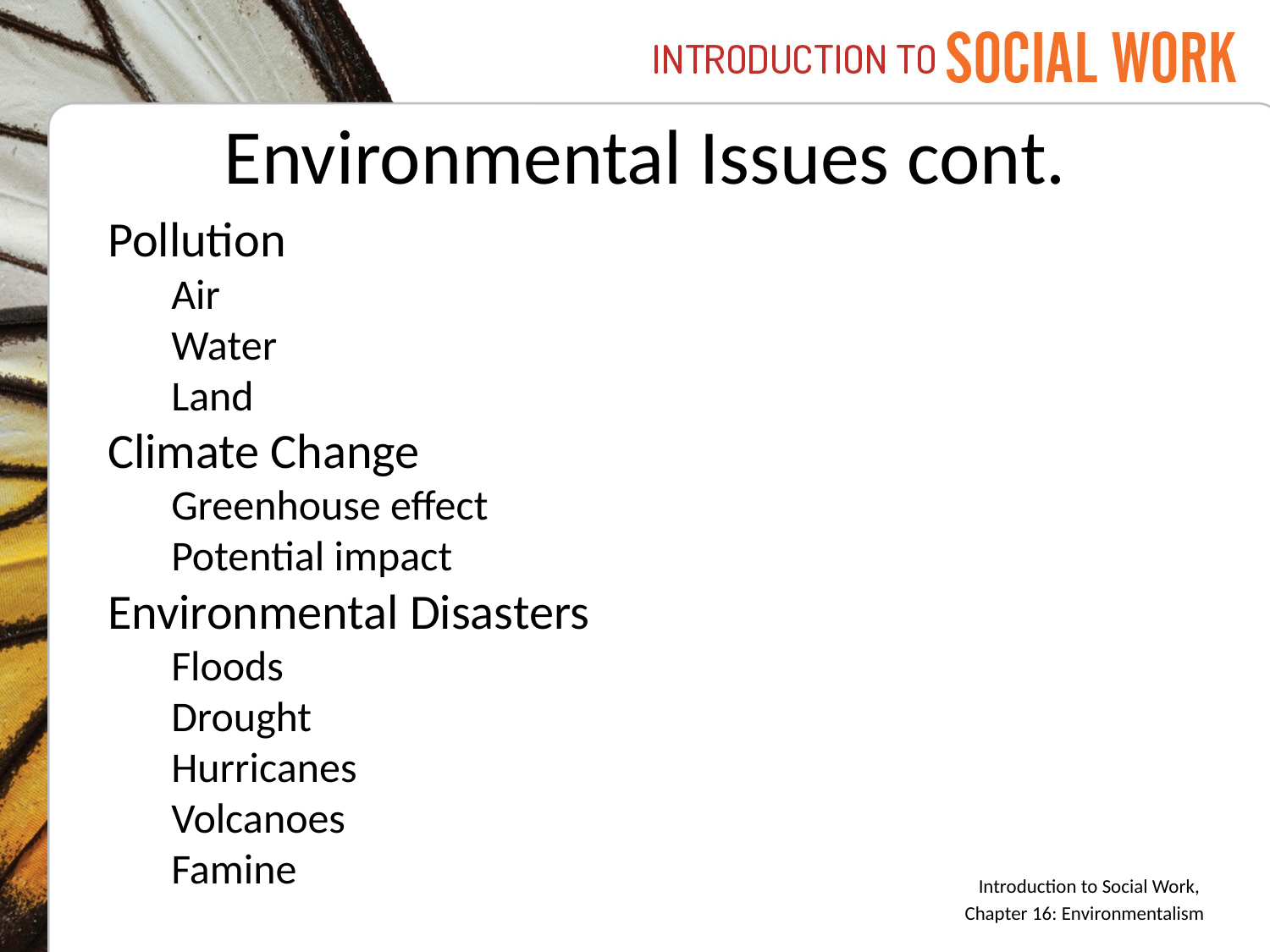

# Environmental Issues cont.
Pollution
Air
Water
Land
Climate Change
Greenhouse effect
Potential impact
Environmental Disasters
Floods
Drought
Hurricanes
Volcanoes
Famine

Introduction to Social Work,
Chapter 16: Environmentalism